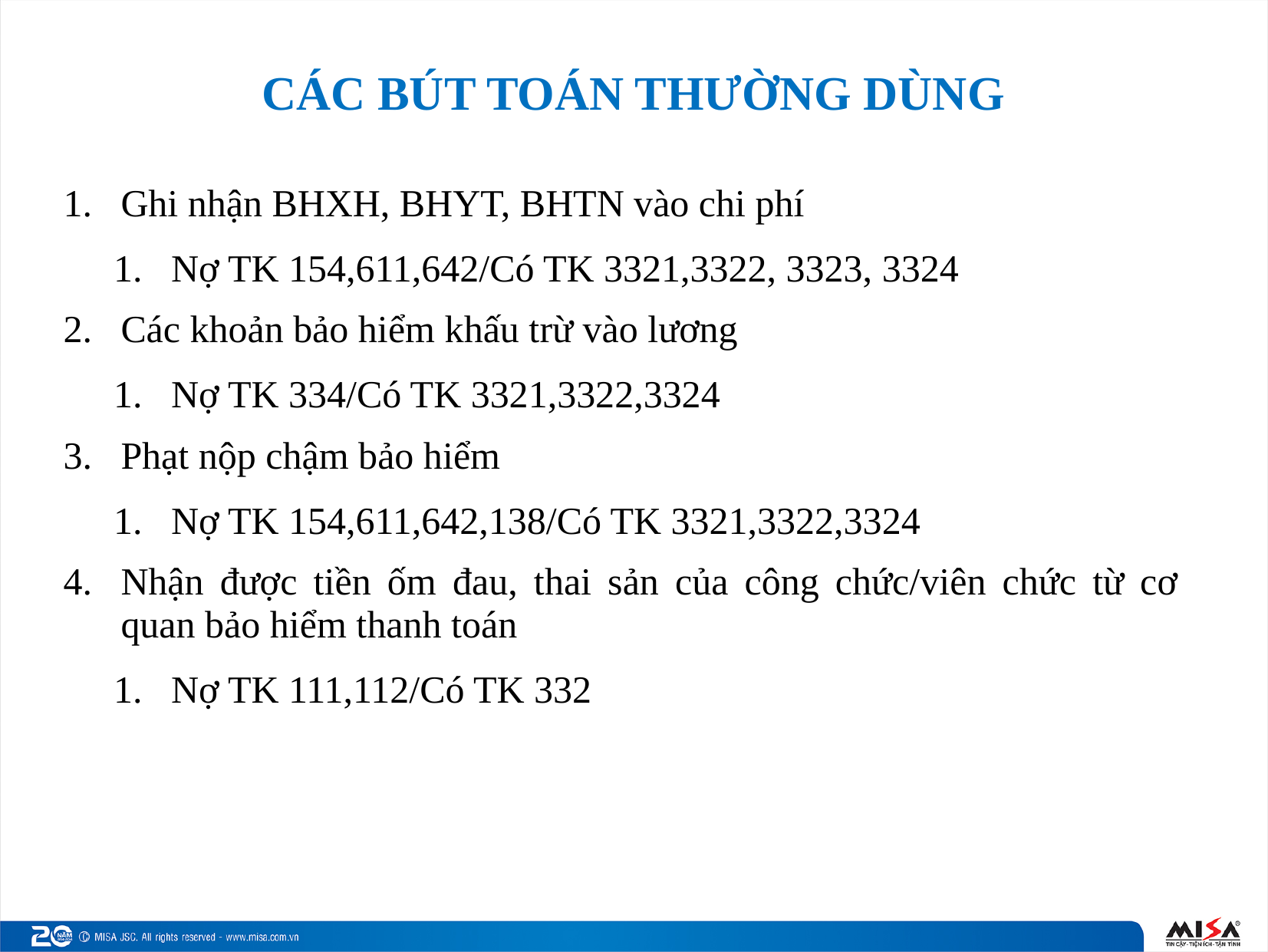

# CÁC BÚT TOÁN THƯỜNG DÙNG
Ghi nhận BHXH, BHYT, BHTN vào chi phí
Nợ TK 154,611,642/Có TK 3321,3322, 3323, 3324
Các khoản bảo hiểm khấu trừ vào lương
Nợ TK 334/Có TK 3321,3322,3324
Phạt nộp chậm bảo hiểm
Nợ TK 154,611,642,138/Có TK 3321,3322,3324
Nhận được tiền ốm đau, thai sản của công chức/viên chức từ cơ quan bảo hiểm thanh toán
Nợ TK 111,112/Có TK 332